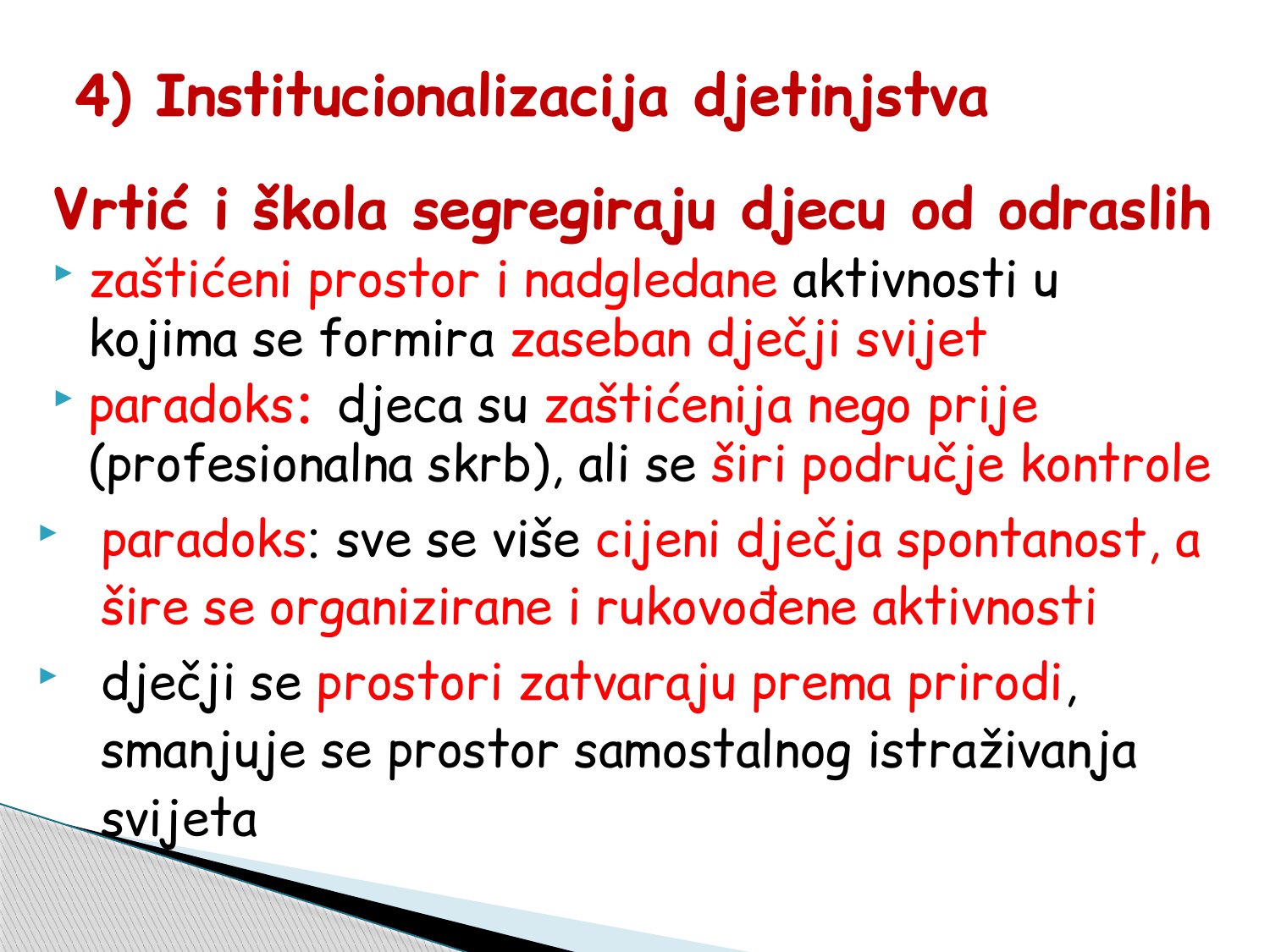

# 4) Institucionalizacija djetinjstva
Vrtić i škola segregiraju djecu od odraslih
zaštićeni prostor i nad­gledane aktivnosti u kojima se formira zaseban dječji svijet
paradoks: djeca su zaštićenija nego prije (profesionalna skrb), ali se širi područje kontrole
paradoks: sve se više cijeni dječja spontanost, a šire se organizirane i rukovođene aktivnosti
dječji se prostori zatvaraju prema prirodi, smanjuje se prostor samo­stalnog istraživanja svijeta